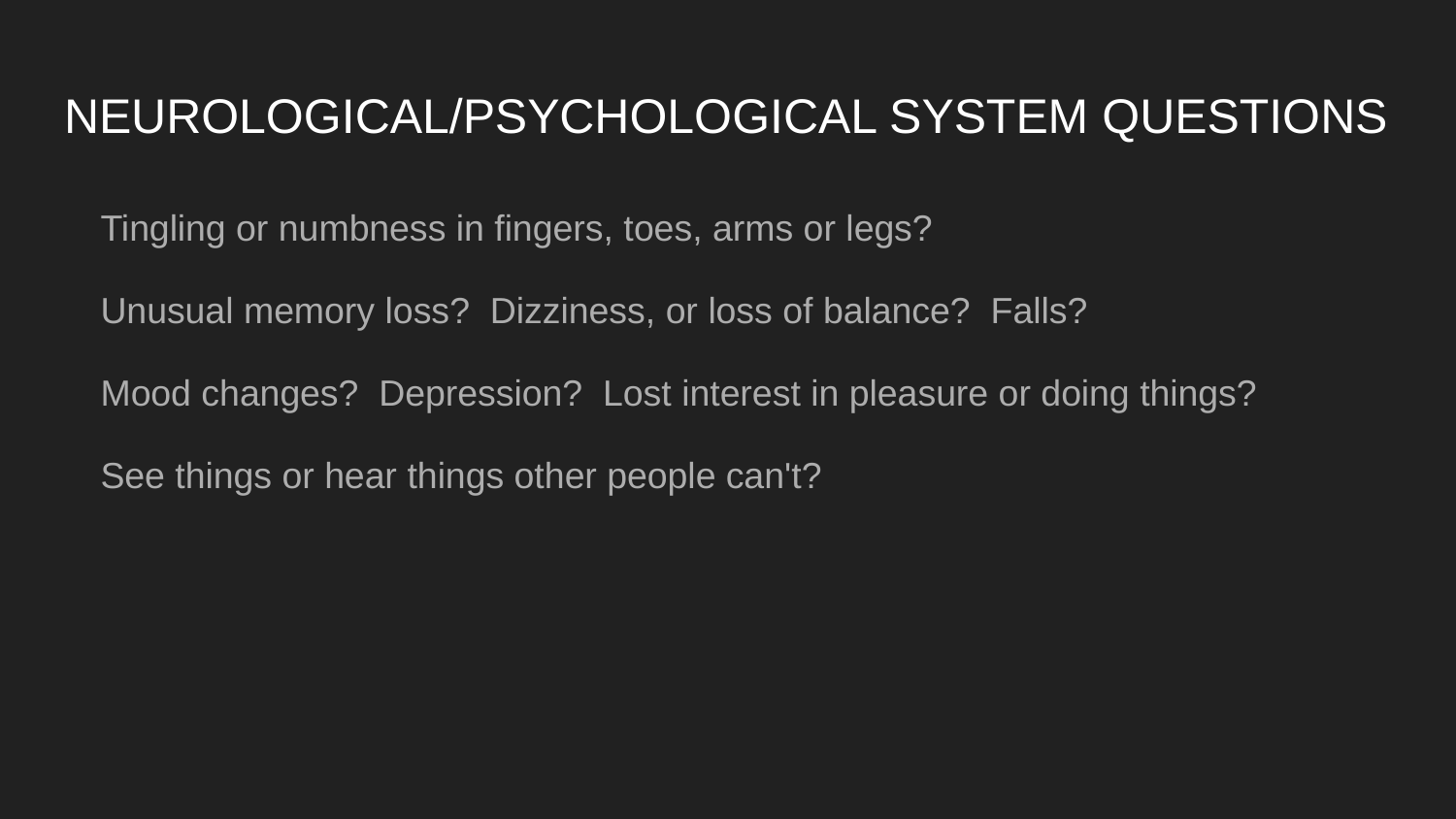

# NEUROLOGICAL/PSYCHOLOGICAL SYSTEM QUESTIONS
Tingling or numbness in fingers, toes, arms or legs?
Unusual memory loss?  Dizziness, or loss of balance?  Falls?
Mood changes?  Depression?  Lost interest in pleasure or doing things?
See things or hear things other people can't?